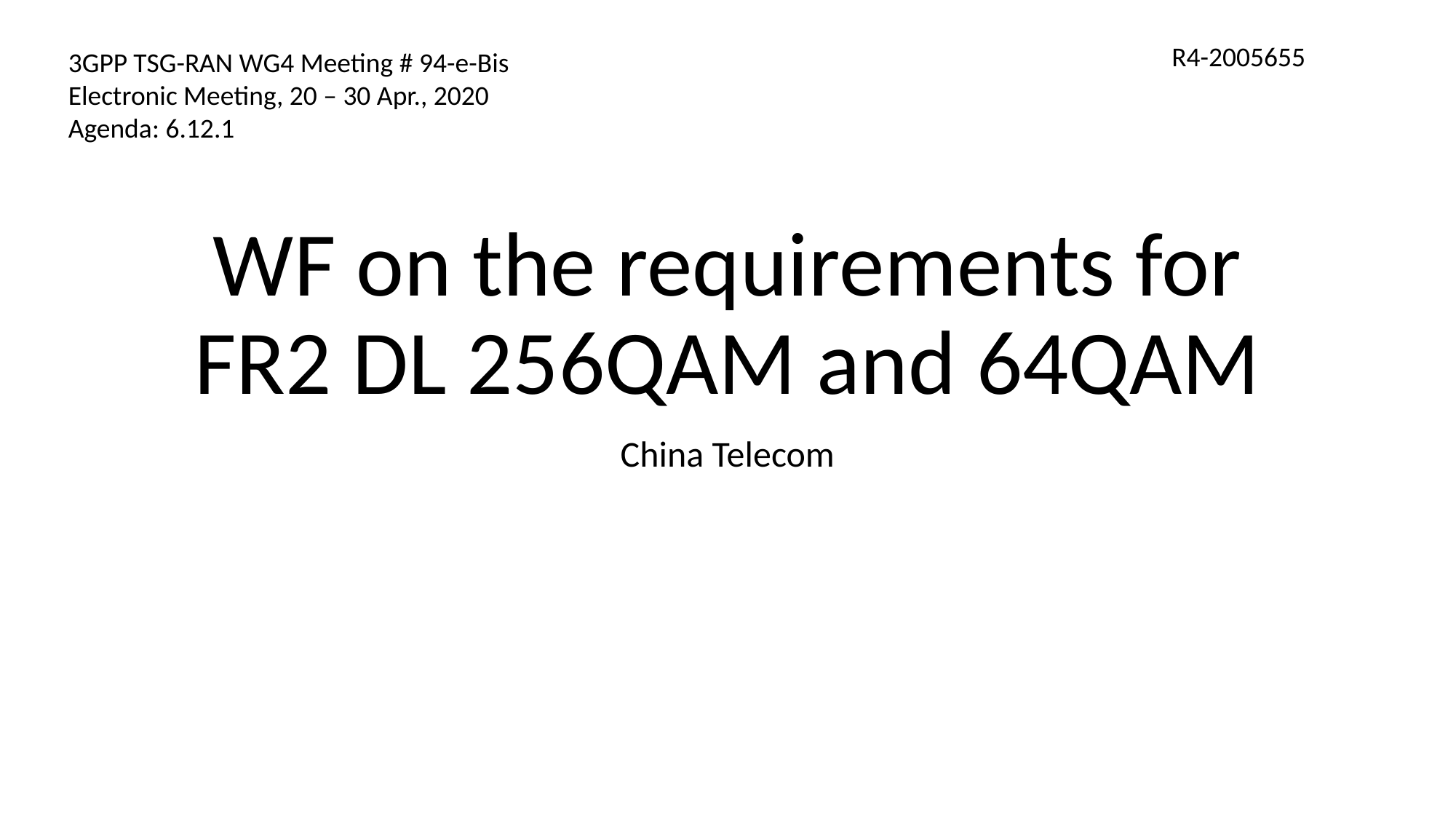

R4-2005655
3GPP TSG-RAN WG4 Meeting # 94-e-Bis
Electronic Meeting, 20 – 30 Apr., 2020
Agenda: 6.12.1
# WF on the requirements for FR2 DL 256QAM and 64QAM
China Telecom